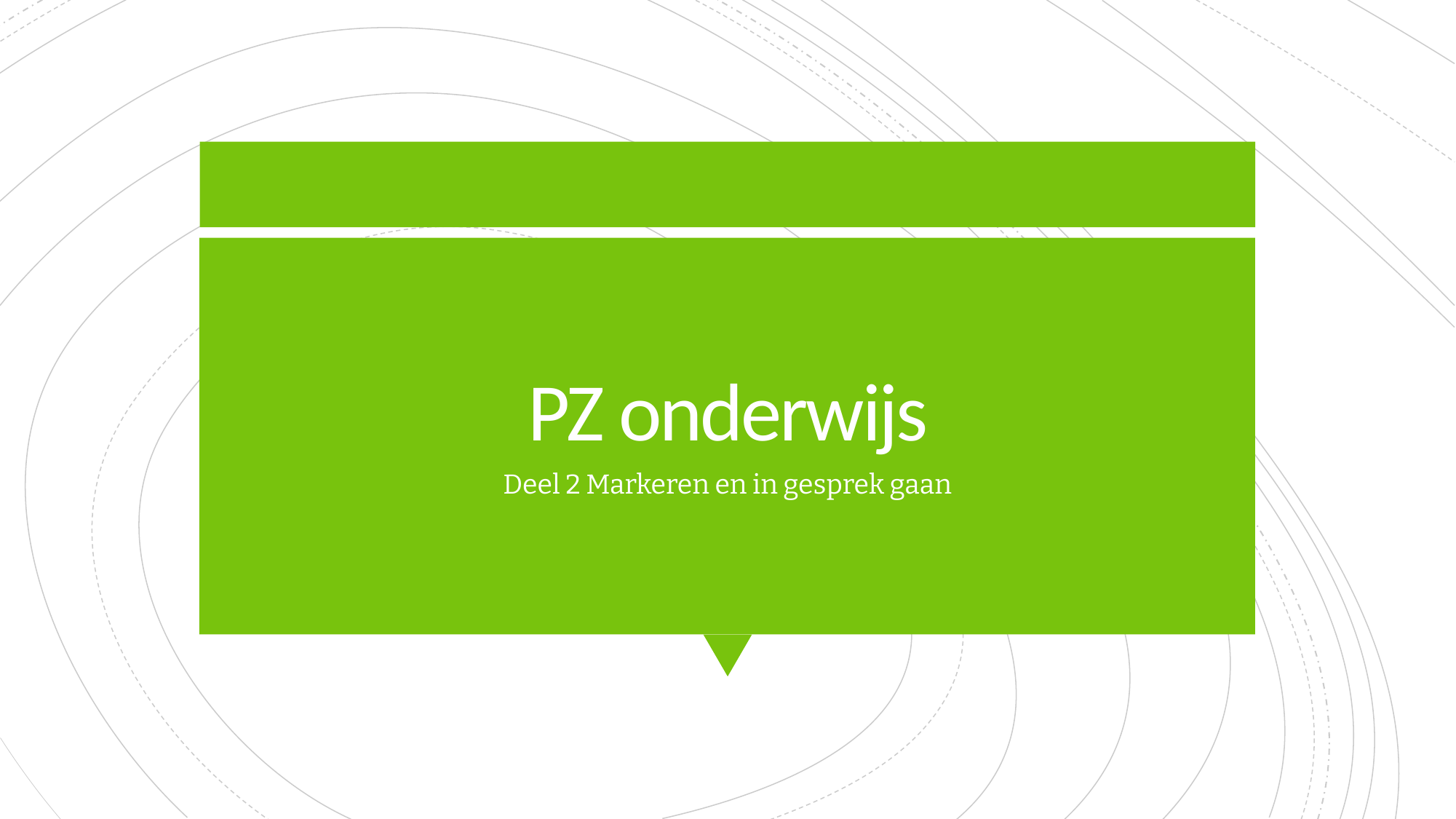

# PZ onderwijs
Deel 2 Markeren en in gesprek gaan